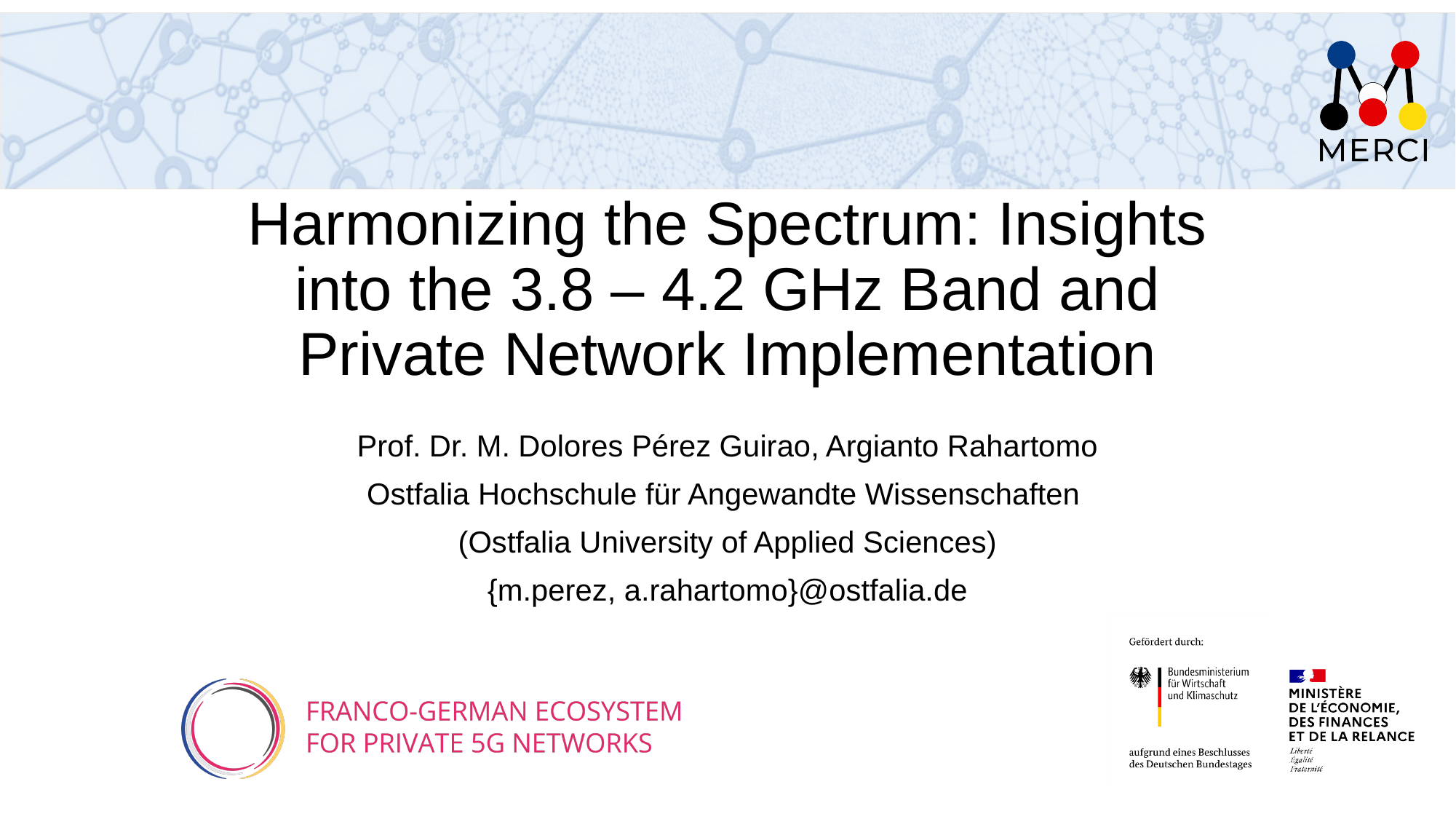

# Harmonizing the Spectrum: Insights into the 3.8 – 4.2 GHz Band and Private Network Implementation
Prof. Dr. M. Dolores Pérez Guirao, Argianto Rahartomo
Ostfalia Hochschule für Angewandte Wissenschaften
(Ostfalia University of Applied Sciences)
{m.perez, a.rahartomo}@ostfalia.de